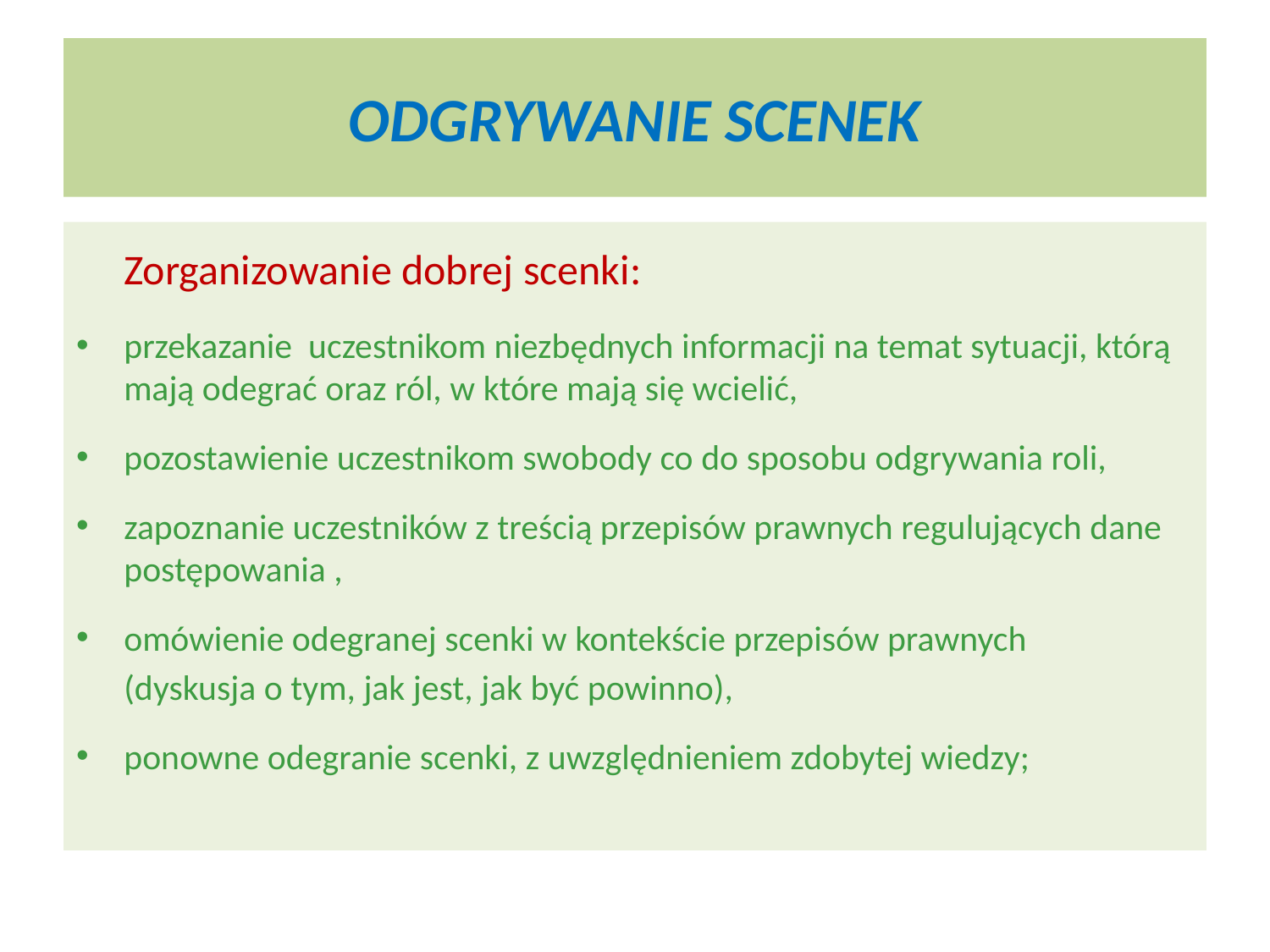

# ODGRYWANIE SCENEK
	Zorganizowanie dobrej scenki:

przekazanie  uczestnikom niezbędnych informacji na temat sytuacji, którą mają odegrać oraz ról, w które mają się wcielić,

pozostawienie uczestnikom swobody co do sposobu odgrywania roli,

zapoznanie uczestników z treścią przepisów prawnych regulujących dane postępowania ,

omówienie odegranej scenki w kontekście przepisów prawnych
	(dyskusja o tym, jak jest, jak być powinno),

ponowne odegranie scenki, z uwzględnieniem zdobytej wiedzy;